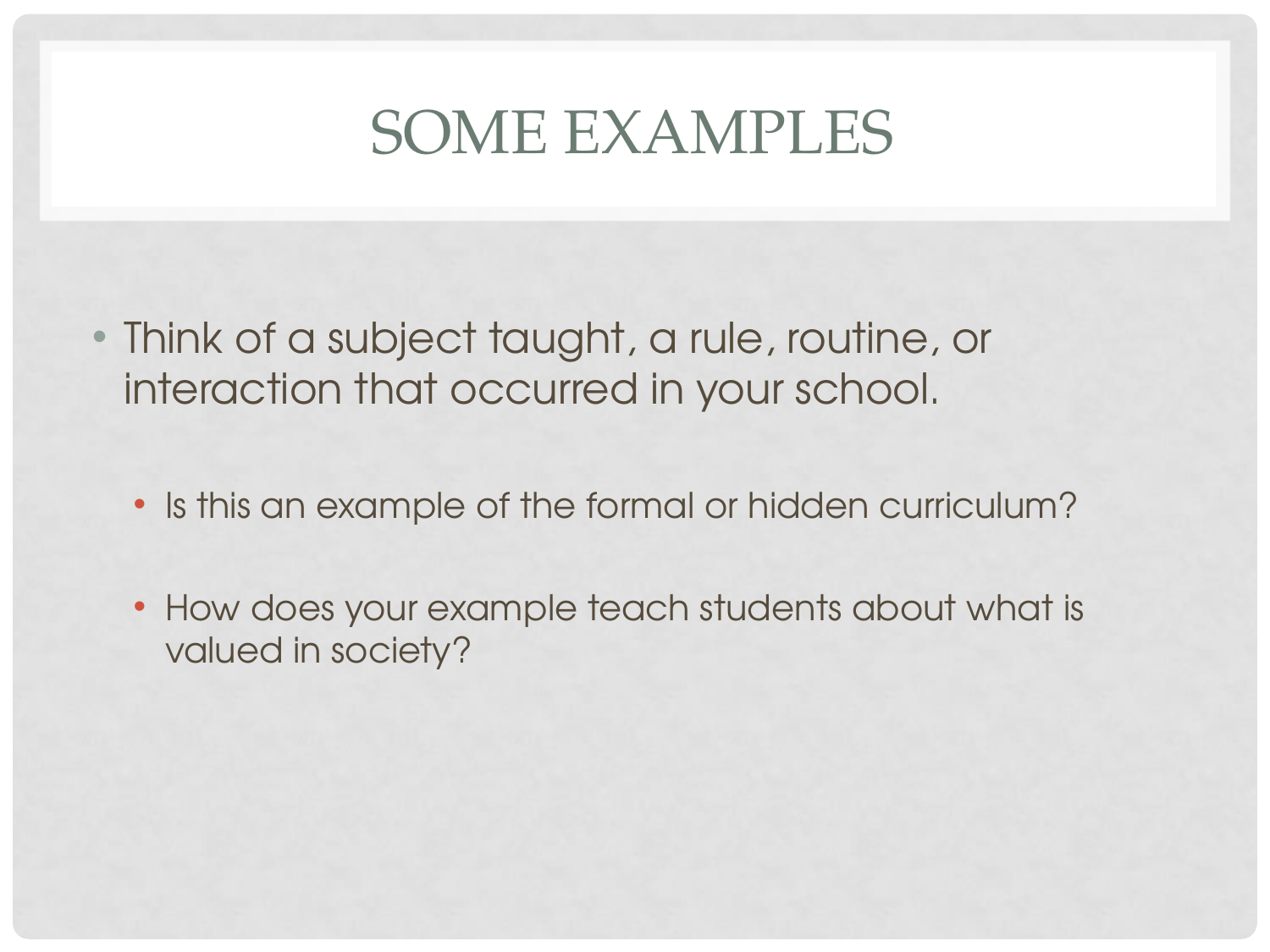

# SOME EXAMPLES

Think of a subject taught, a rule, routine, or interaction that occurred in your school.

Is this an example of the formal or hidden curriculum?

How does your example teach students about what is valued in society?